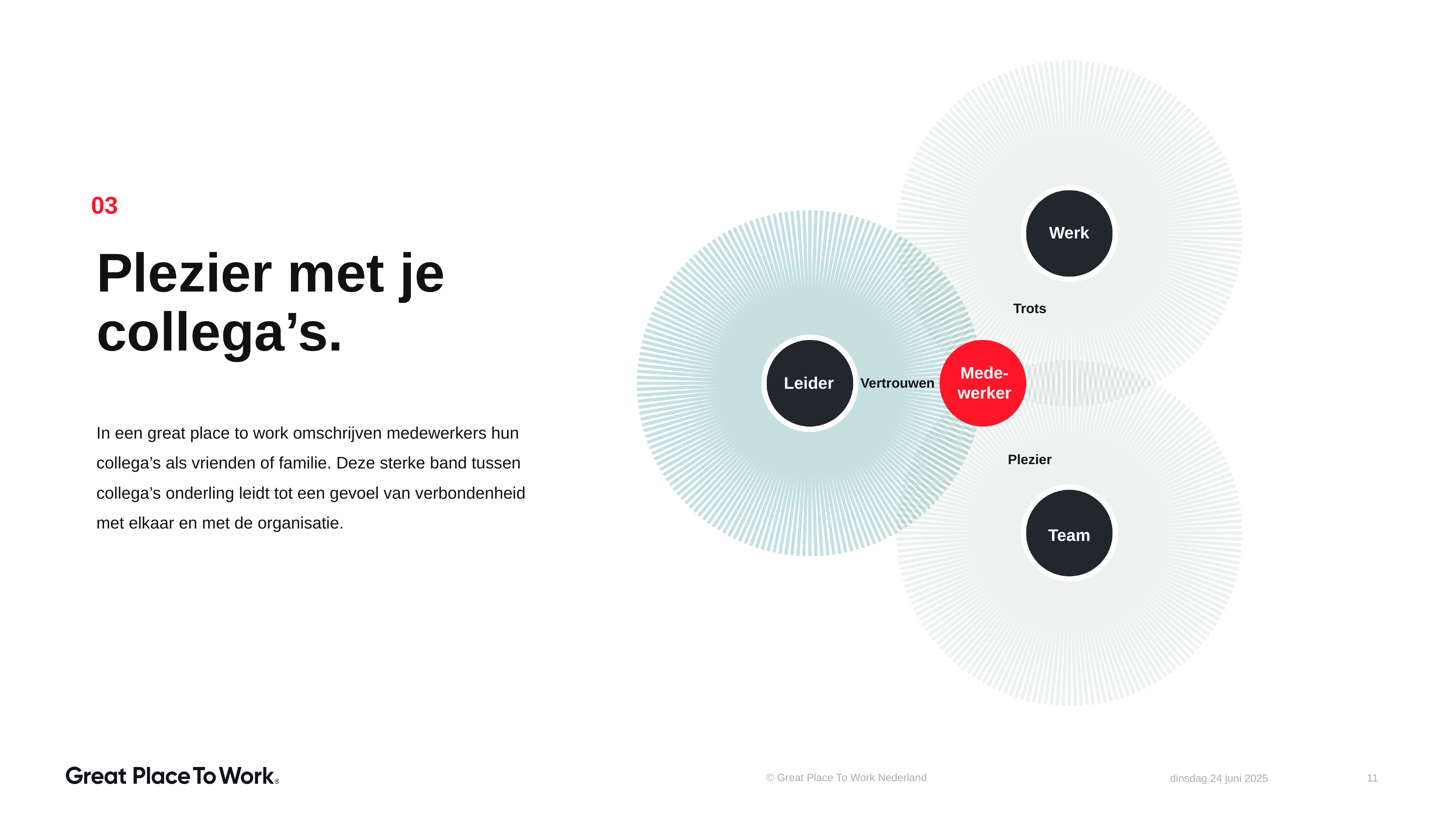

© Great Place To Work Nederland
11
dinsdag 24 juni 2025